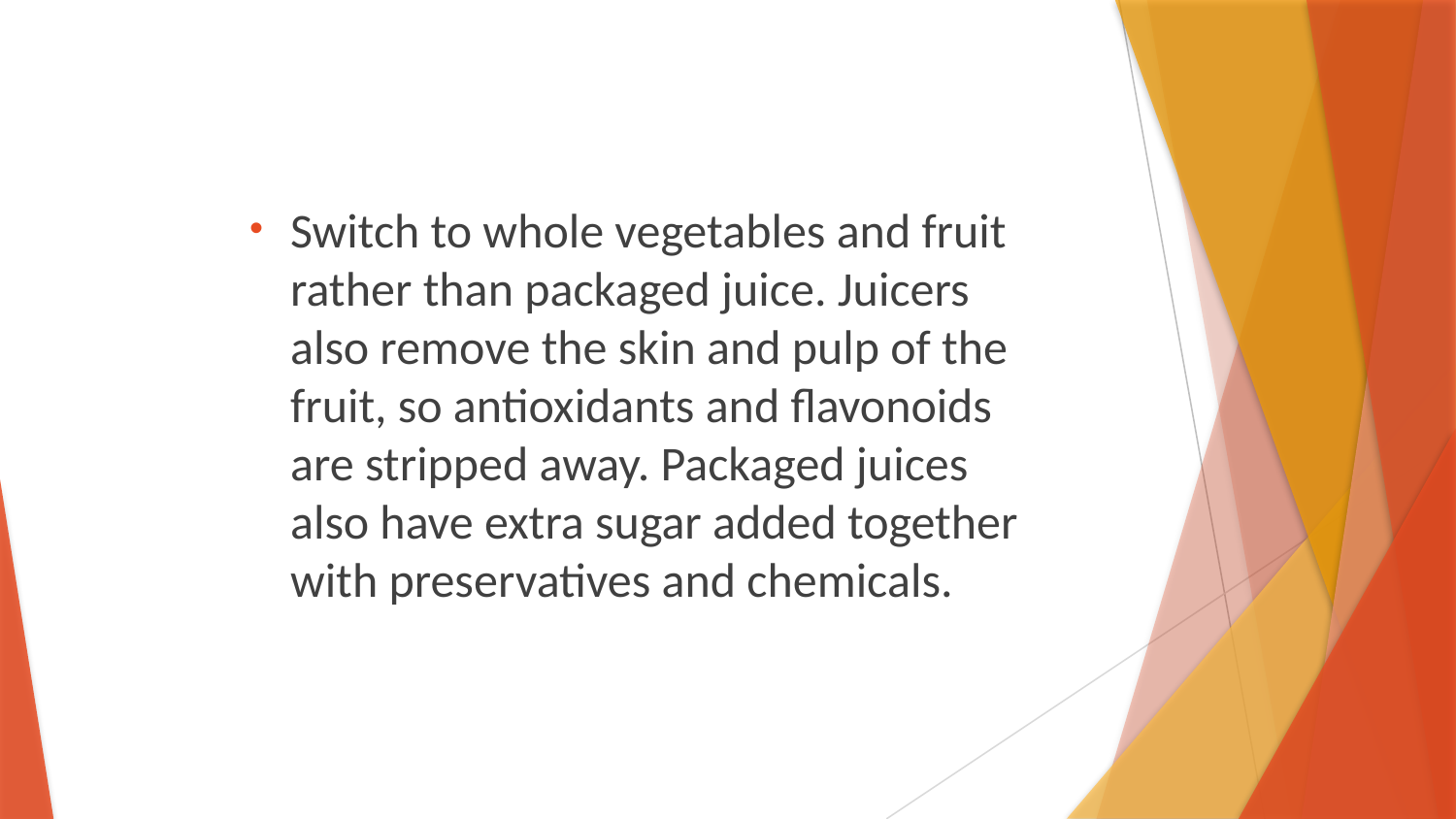

Switch to whole vegetables and fruit rather than packaged juice. Juicers also remove the skin and pulp of the fruit, so antioxidants and flavonoids are stripped away. Packaged juices also have extra sugar added together with preservatives and chemicals.